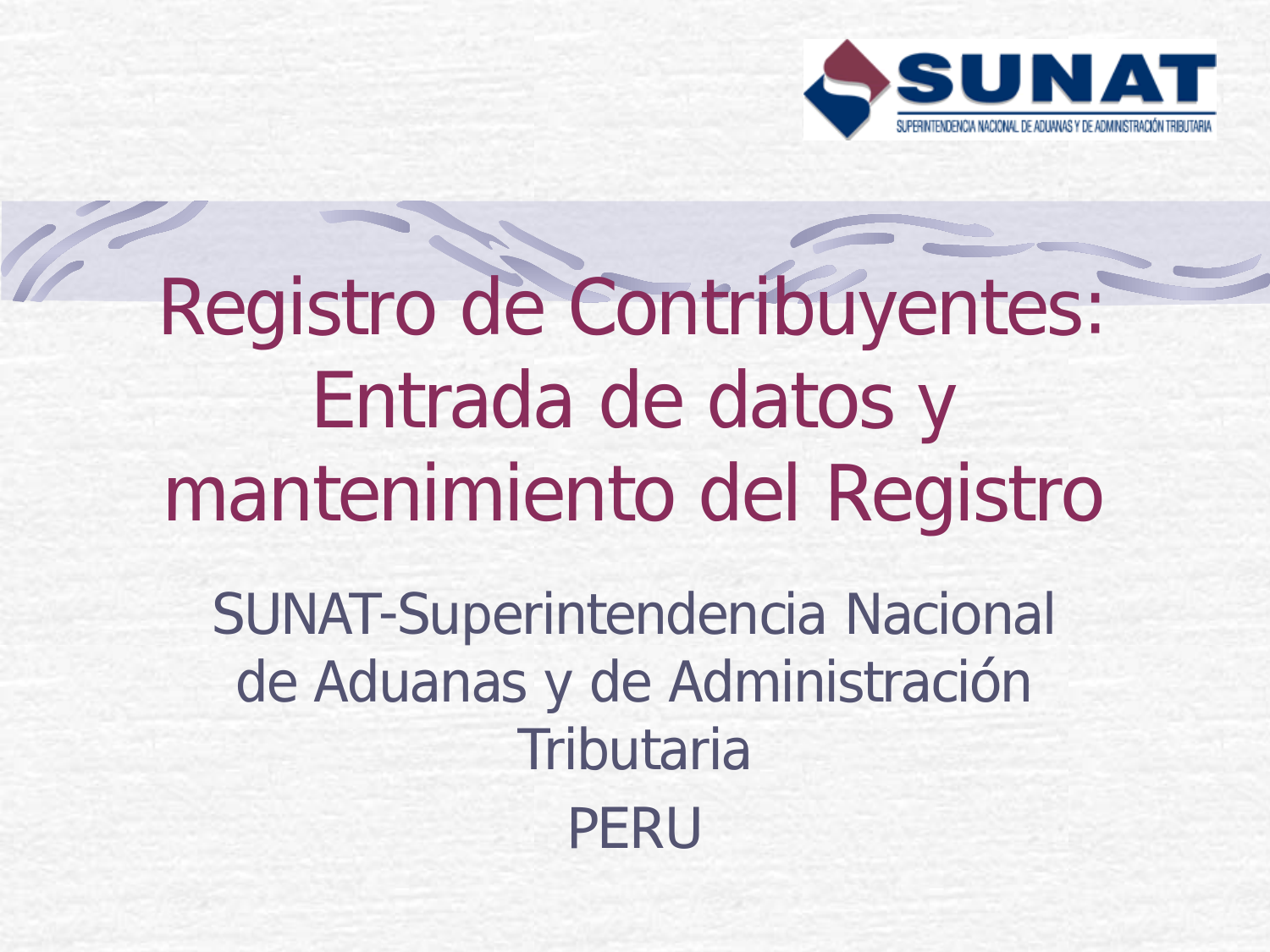

# Registro de Contribuyentes: Entrada de datos y mantenimiento del Registro
SUNAT-Superintendencia Nacional de Aduanas y de Administración Tributaria
PERU